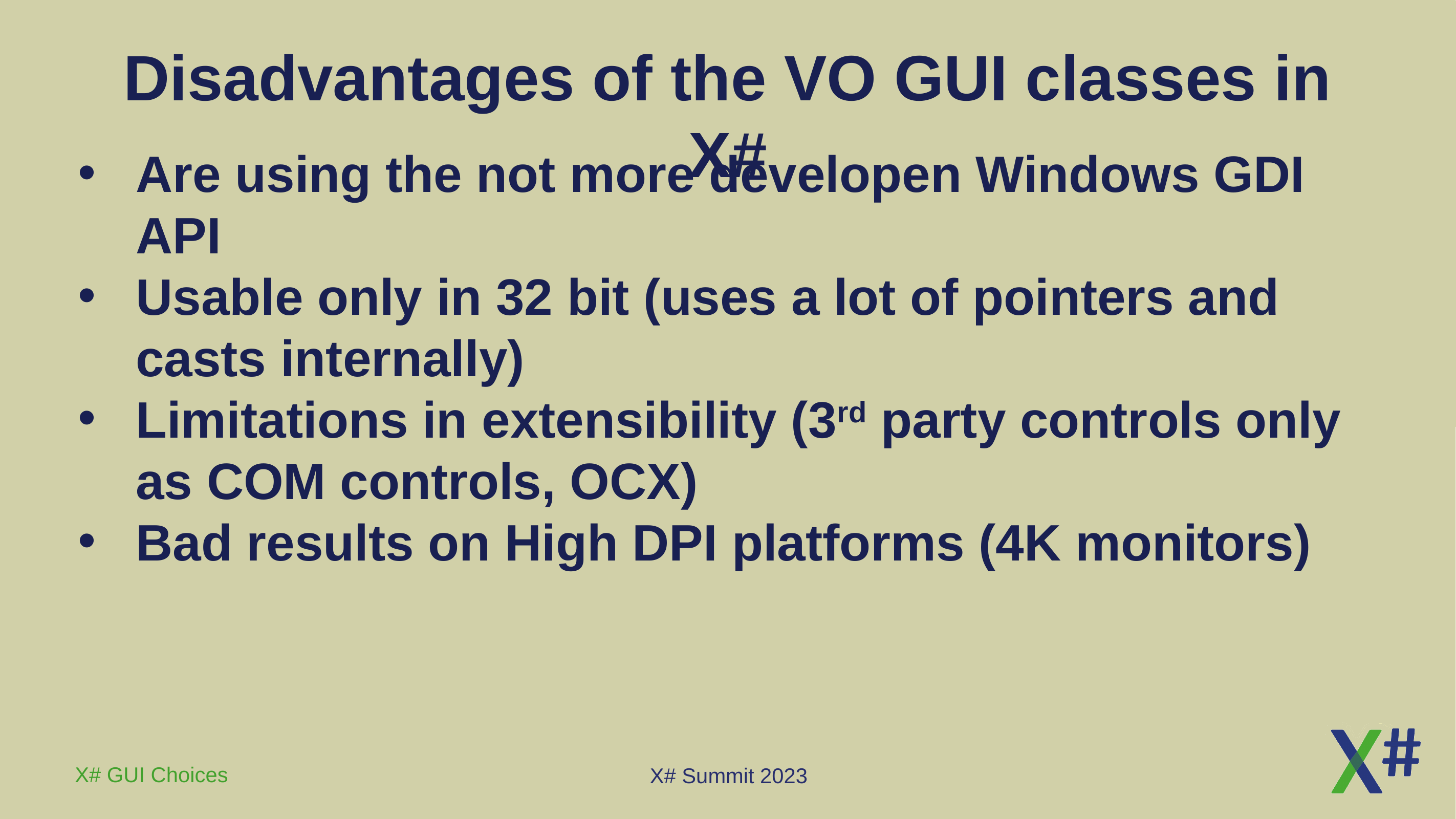

# Disadvantages of the VO GUI classes in X#
Are using the not more developen Windows GDI API
Usable only in 32 bit (uses a lot of pointers and casts internally)
Limitations in extensibility (3rd party controls only as COM controls, OCX)
Bad results on High DPI platforms (4K monitors)